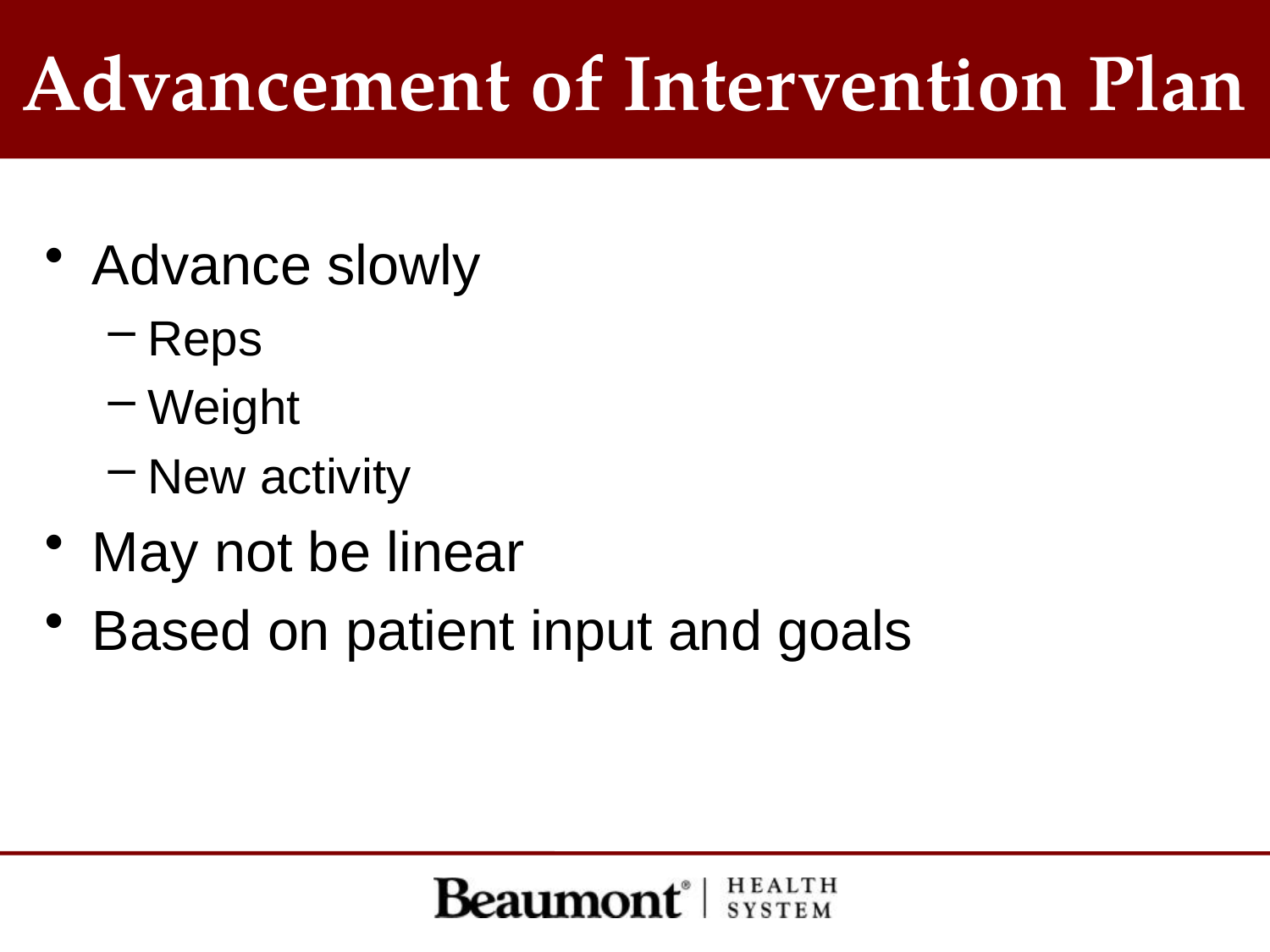

# Advancement of Intervention Plan
Advance slowly
Reps
Weight
New activity
May not be linear
Based on patient input and goals